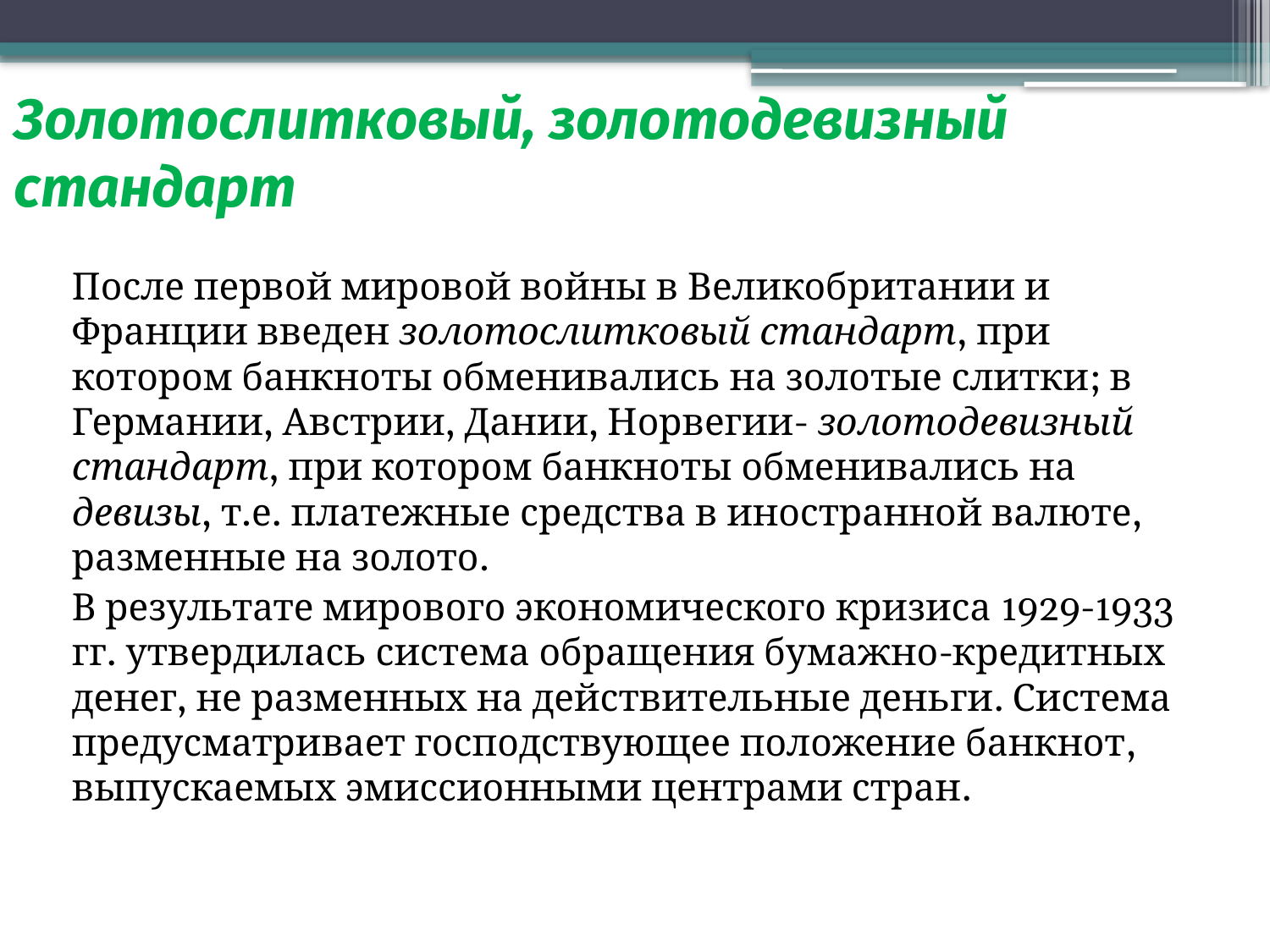

# Золотослитковый, золотодевизный стандарт
После первой мировой войны в Великобритании и Франции введен золотослитковый стандарт, при котором банкноты обменивались на золотые слитки; в Германии, Австрии, Дании, Норвегии- золотодевизный стандарт, при котором банкноты обменивались на девизы, т.е. платежные средства в иностранной валюте, разменные на золото.
В результате мирового экономического кризиса 1929-1933 гг. утвердилась система обращения бумажно-кредитных денег, не разменных на действительные деньги. Система предусматривает господствующее положение банкнот, выпускаемых эмиссионными центрами стран.